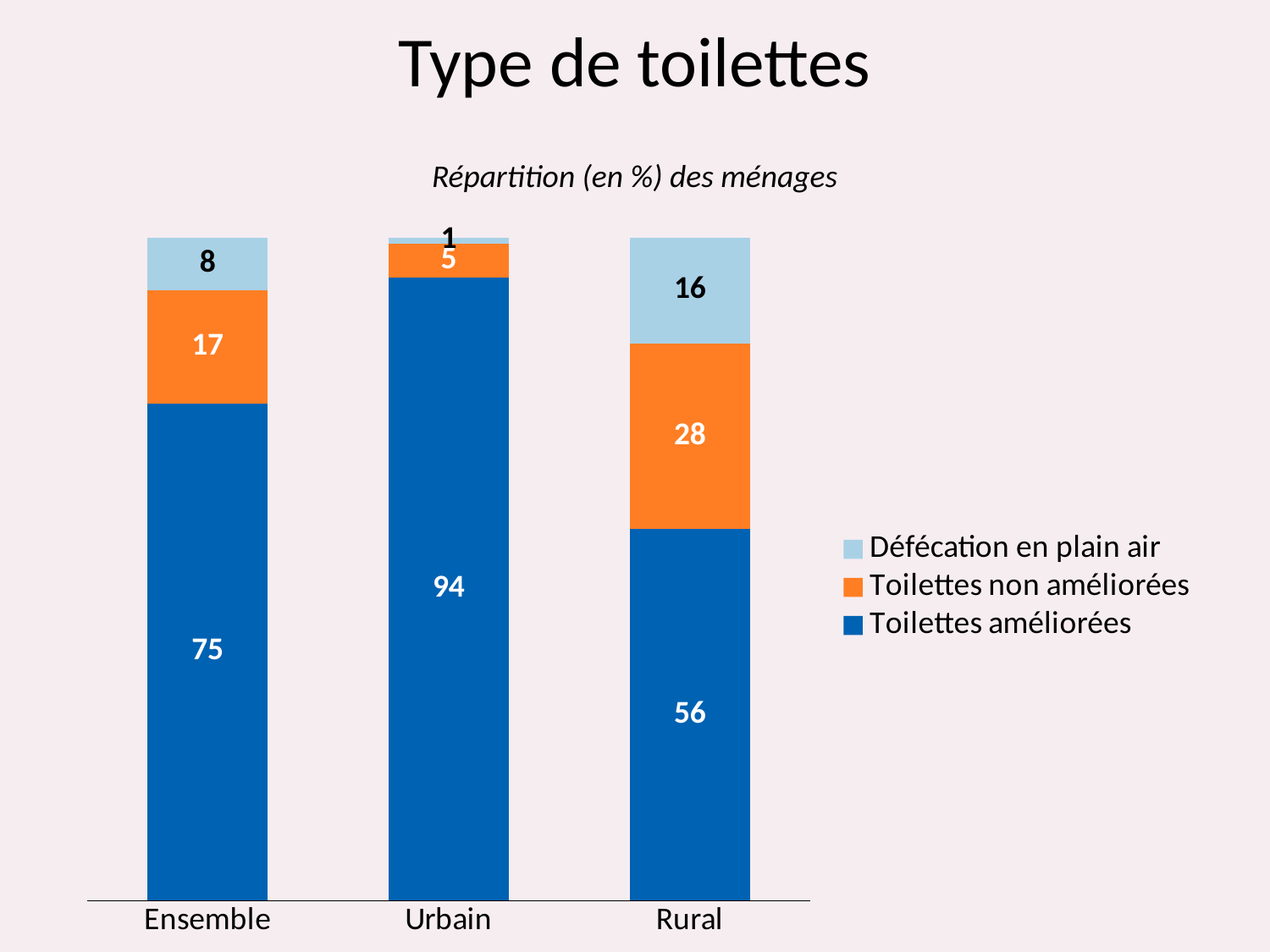

# Type de toilettes
Répartition (en %) des ménages

### Chart

| Category | Toilettes améliorées | Toilettes non améliorées | Défécation en plain air |
|---|---|---|---|
| Ensemble | 75.0 | 17.0 | 8.0 |
| Urbain | 94.0 | 5.0 | 1.0 |
| Rural | 56.0 | 28.0 | 16.0 |